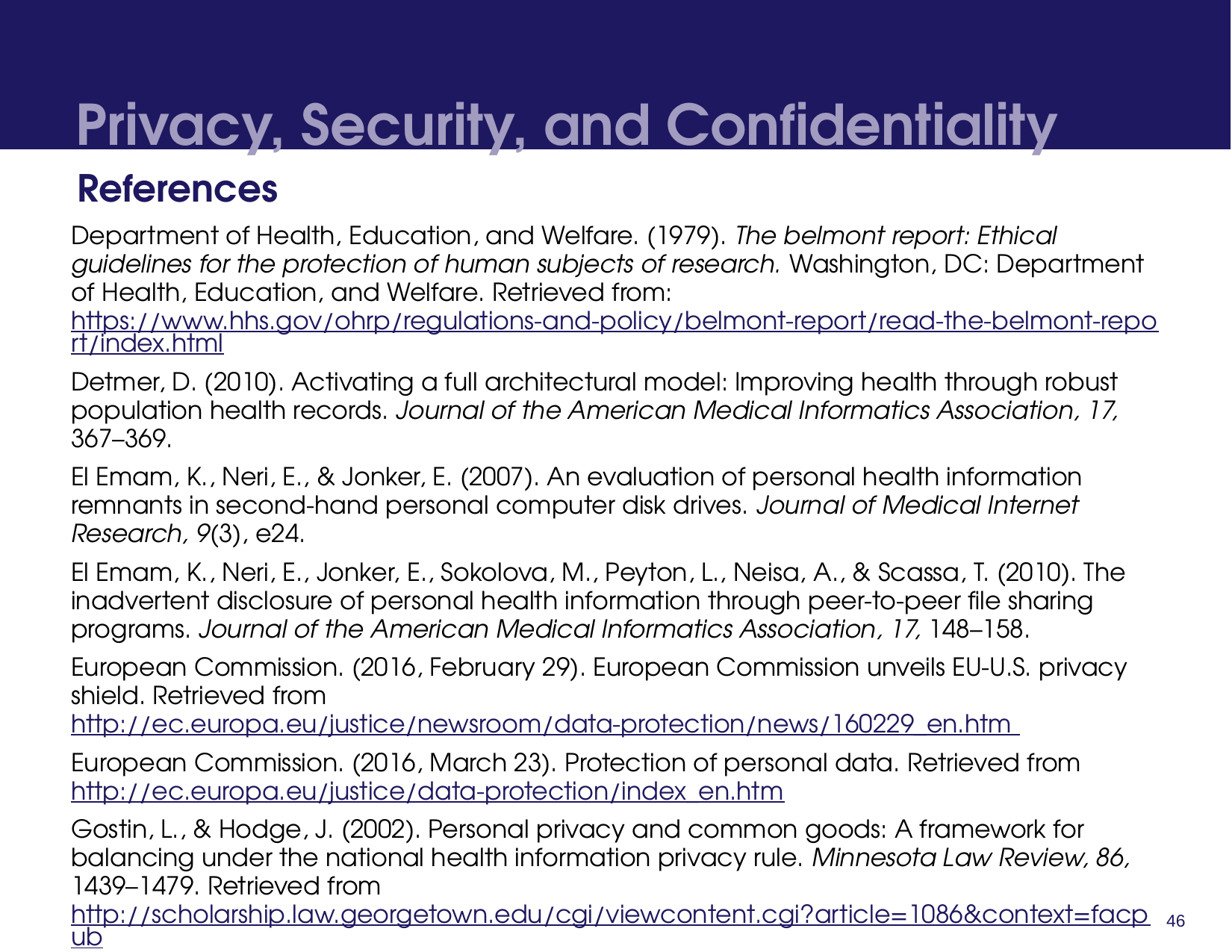

# Privacy, Security, and Confidentiality
References
Department of Health, Education, and Welfare. (1979). The belmont report: Ethical guidelines for the protection of human subjects of research. Washington, DC: Department of Health, Education, and Welfare. Retrieved from: https://www.hhs.gov/ohrp/regulations-and-policy/belmont-report/read-the-belmont-report/index.html
Detmer, D. (2010). Activating a full architectural model: Improving health through robust population health records. Journal of the American Medical Informatics Association, 17, 367–369.
El Emam, K., Neri, E., & Jonker, E. (2007). An evaluation of personal health information remnants in second-hand personal computer disk drives. Journal of Medical Internet Research, 9(3), e24.
El Emam, K., Neri, E., Jonker, E., Sokolova, M., Peyton, L., Neisa, A., & Scassa, T. (2010). The inadvertent disclosure of personal health information through peer-to-peer file sharing programs. Journal of the American Medical Informatics Association, 17, 148–158.
European Commission. (2016, February 29). European Commission unveils EU-U.S. privacy shield. Retrieved from http://ec.europa.eu/justice/newsroom/data-protection/news/160229_en.htm
European Commission. (2016, March 23). Protection of personal data. Retrieved from http://ec.europa.eu/justice/data-protection/index_en.htm
Gostin, L., & Hodge, J. (2002). Personal privacy and common goods: A framework for balancing under the national health information privacy rule. Minnesota Law Review, 86, 1439–1479. Retrieved from http://scholarship.law.georgetown.edu/cgi/viewcontent.cgi?article=1086&context=facpub

46